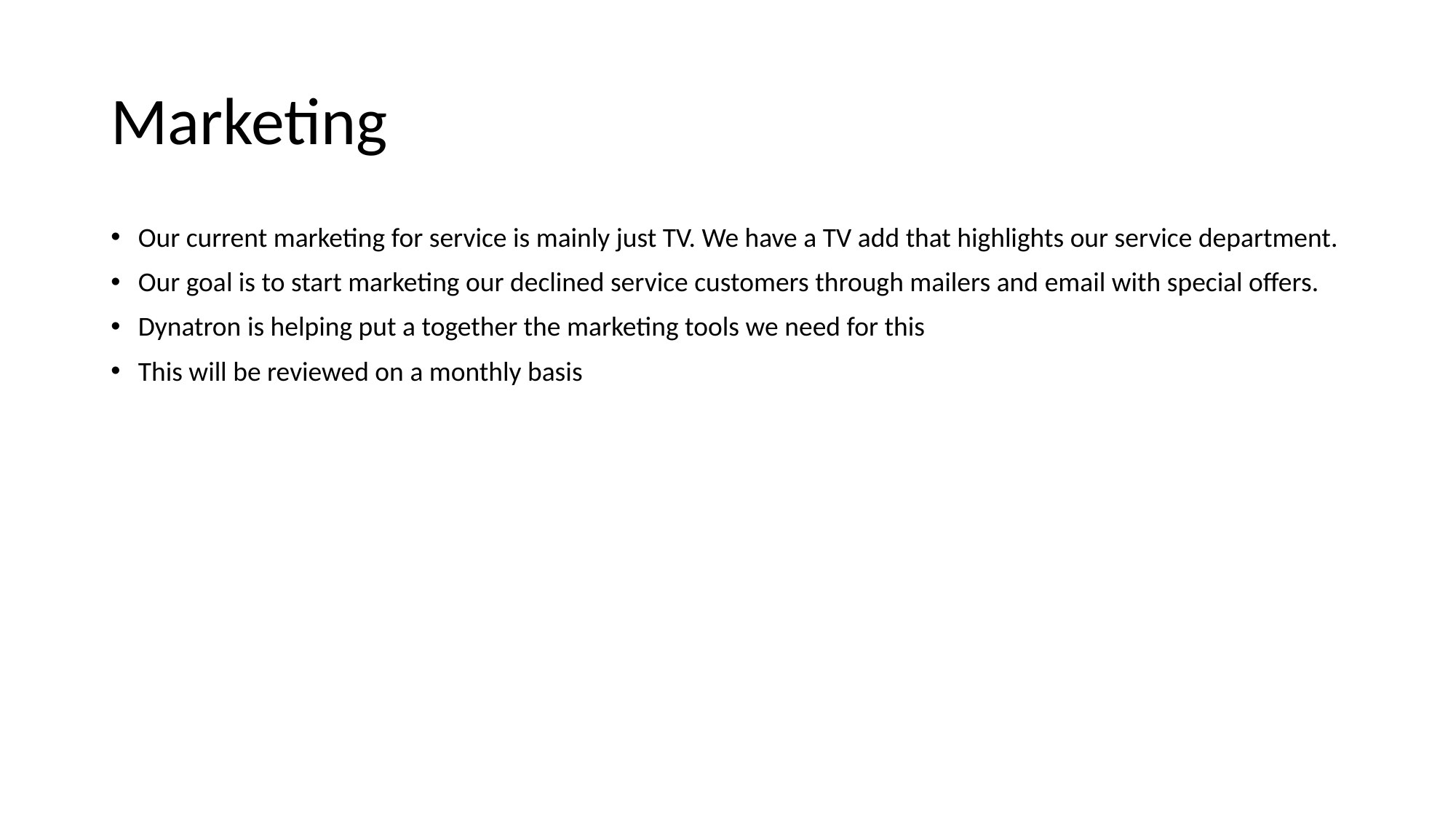

# Marketing
Our current marketing for service is mainly just TV. We have a TV add that highlights our service department.
Our goal is to start marketing our declined service customers through mailers and email with special offers.
Dynatron is helping put a together the marketing tools we need for this
This will be reviewed on a monthly basis